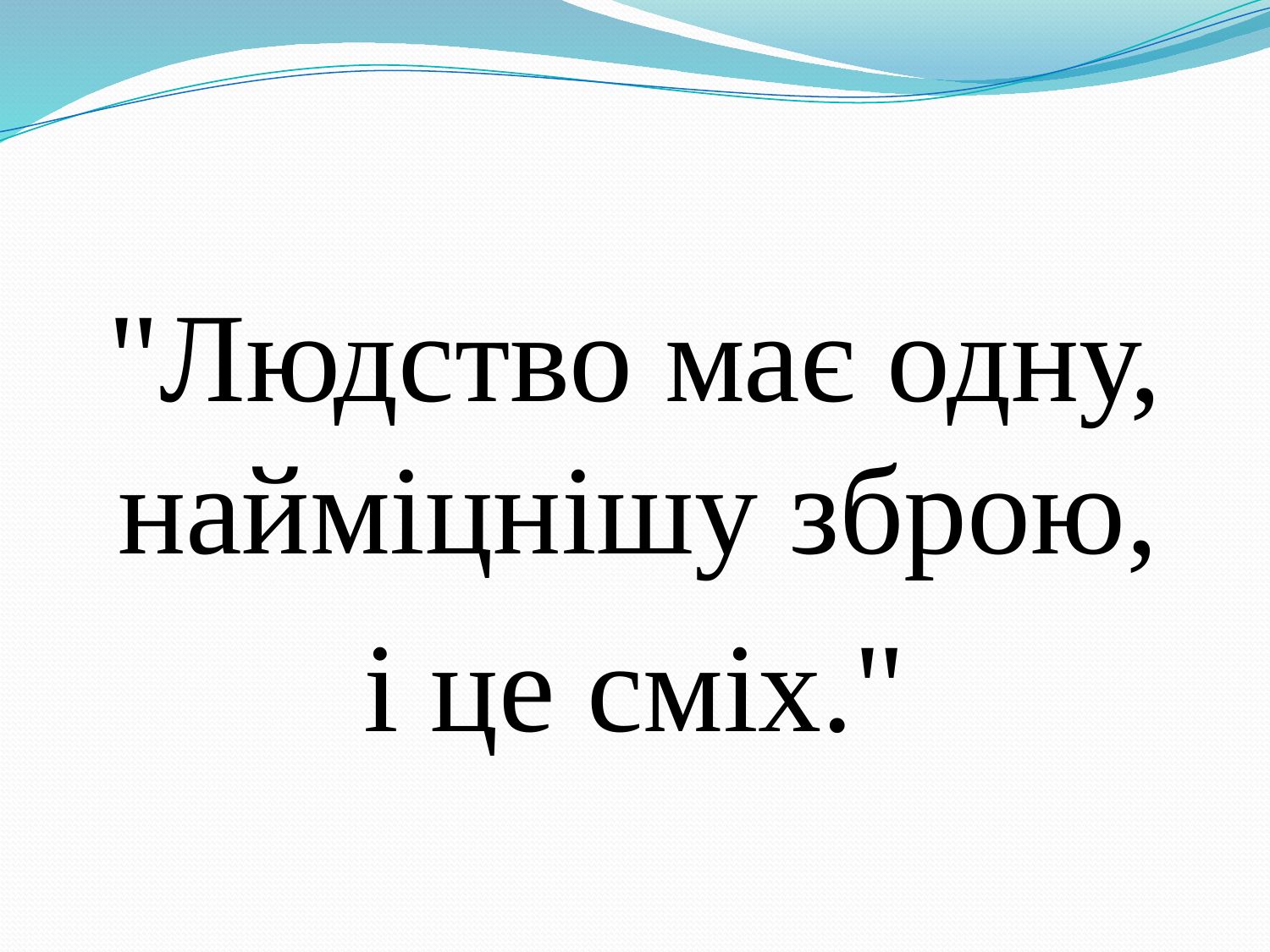

"Людство має одну, найміцнішу зброю,
і це сміх."